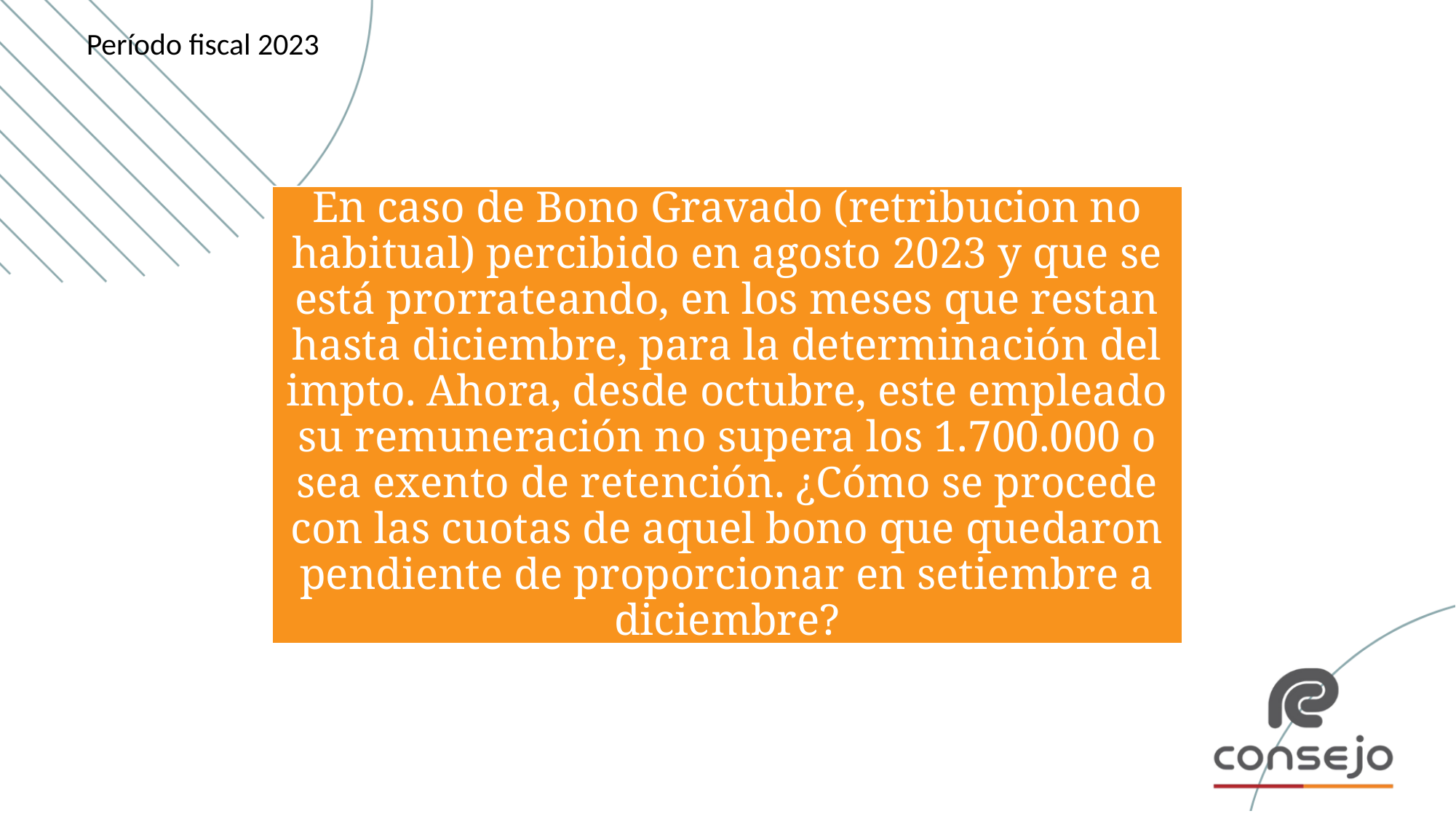

Período fiscal 2023
En caso de Bono Gravado (retribucion no habitual) percibido en agosto 2023 y que se está prorrateando, en los meses que restan hasta diciembre, para la determinación del impto. Ahora, desde octubre, este empleado su remuneración no supera los 1.700.000 o sea exento de retención. ¿Cómo se procede con las cuotas de aquel bono que quedaron pendiente de proporcionar en setiembre a diciembre?